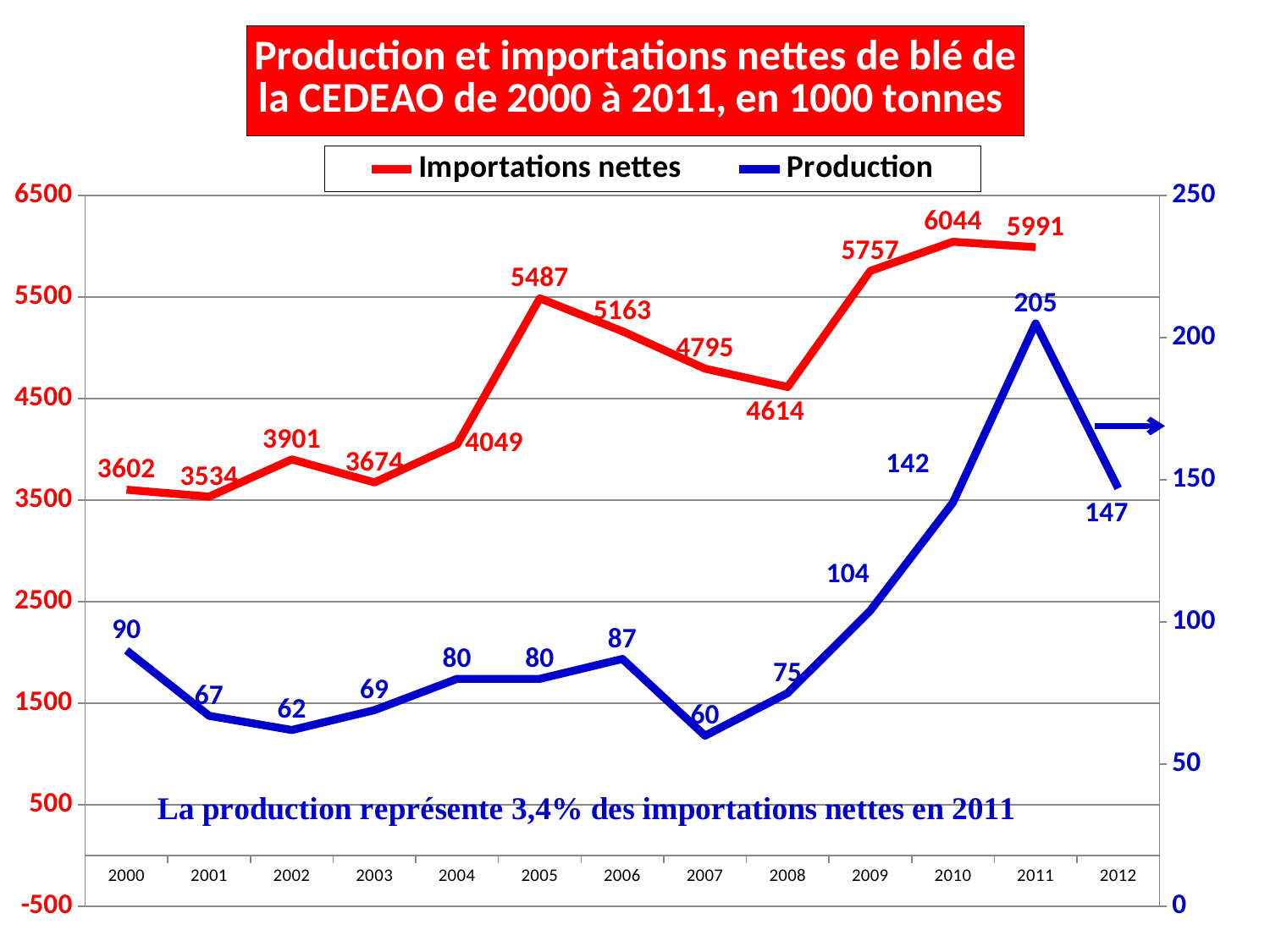

### Chart: Production et importations nettes de blé de
la CEDEAO de 2000 à 2011, en 1000 tonnes

| Category | Importations nettes | Production |
|---|---|---|
| 2000 | 3602.0 | 90.0 |
| 2001 | 3534.0 | 67.0 |
| 2002 | 3901.0 | 62.0 |
| 2003 | 3674.0 | 69.0 |
| 2004 | 4049.0 | 80.0 |
| 2005 | 5487.0 | 80.0 |
| 2006 | 5163.0 | 87.0 |
| 2007 | 4795.0 | 60.0 |
| 2008 | 4614.0 | 75.0 |
| 2009 | 5757.0 | 104.0 |
| 2010 | 6044.0 | 142.0 |
| 2011 | 5991.0 | 205.0 |
| 2012 | None | 147.0 |